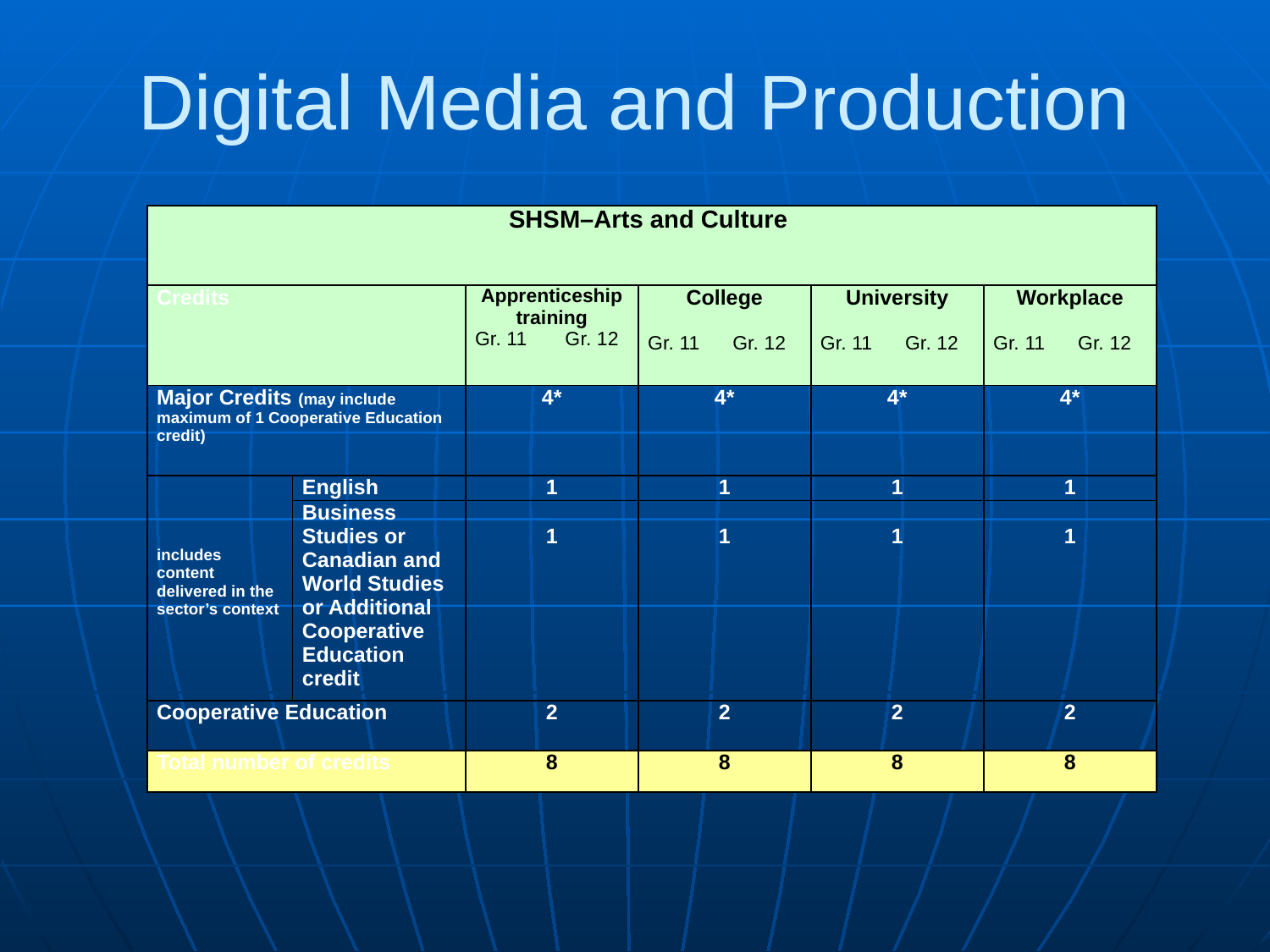

Digital Media and Production
| SHSM–Arts and Culture |  |  |  |  |  |
| --- | --- | --- | --- | --- | --- |
| Credits |  | Apprenticeship training Gr. 11 Gr. 12 | College   Gr. 11 Gr. 12 | University   Gr. 11 Gr. 12 | Workplace   Gr. 11 Gr. 12 |
| Major Credits (may include maximum of 1 Cooperative Education credit) |  | 4\* | 4\* | 4\* | 4\* |
| includes content delivered in the sector’s context | English | 1 | 1 | 1 | 1 |
|  | Business Studies or Canadian and World Studies or Additional Cooperative Education credit | 1 | 1 | 1 | 1 |
| Cooperative Education |  | 2 | 2 | 2 | 2 |
| Total number of credits |  | 8 | 8 | 8 | 8 |